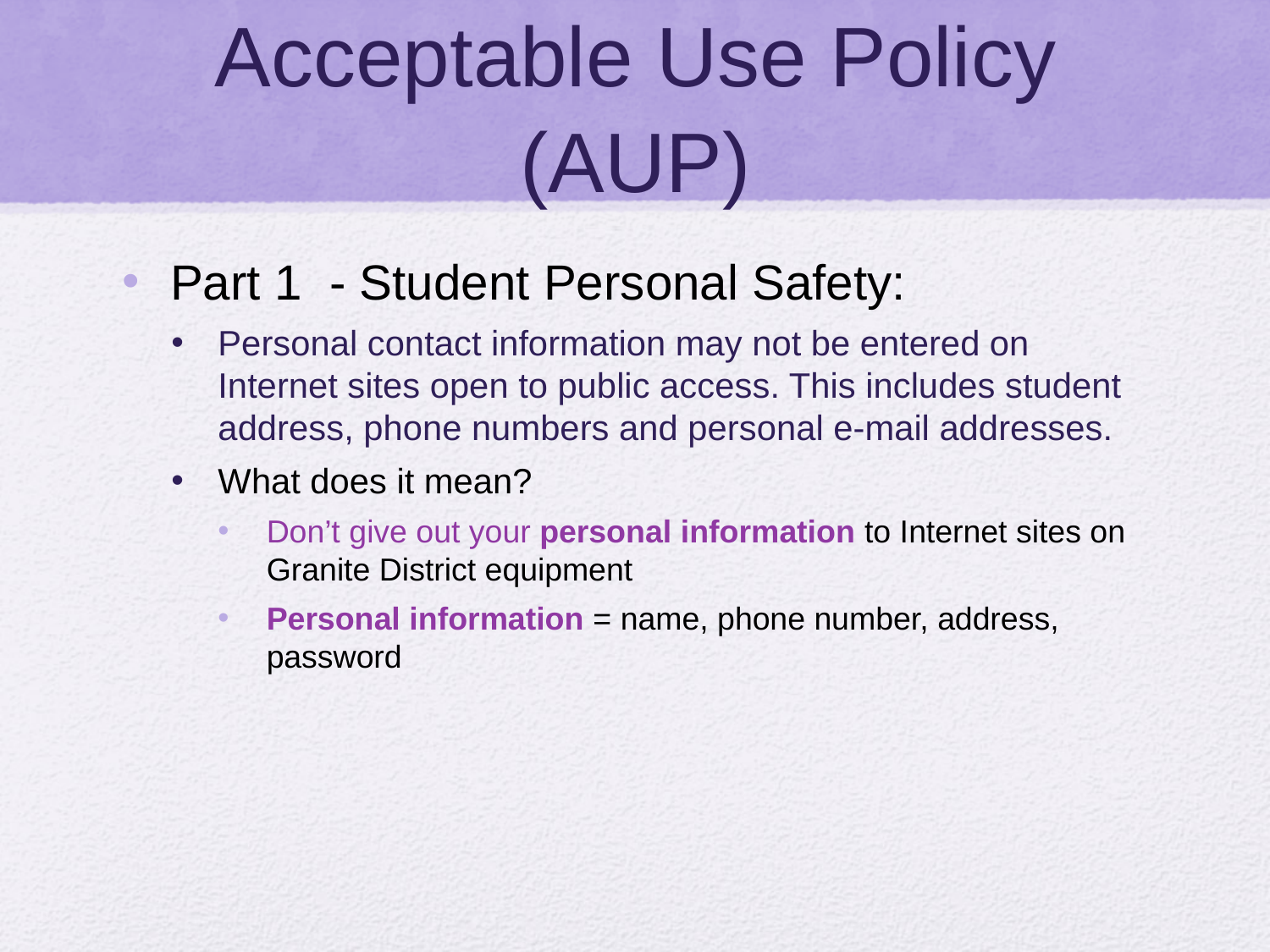

# Acceptable Use Policy (AUP)
Part 1  - Student Personal Safety:
Personal contact information may not be entered on Internet sites open to public access. This includes student address, phone numbers and personal e-mail addresses.
What does it mean?
Don’t give out your personal information to Internet sites on Granite District equipment
Personal information = name, phone number, address, password